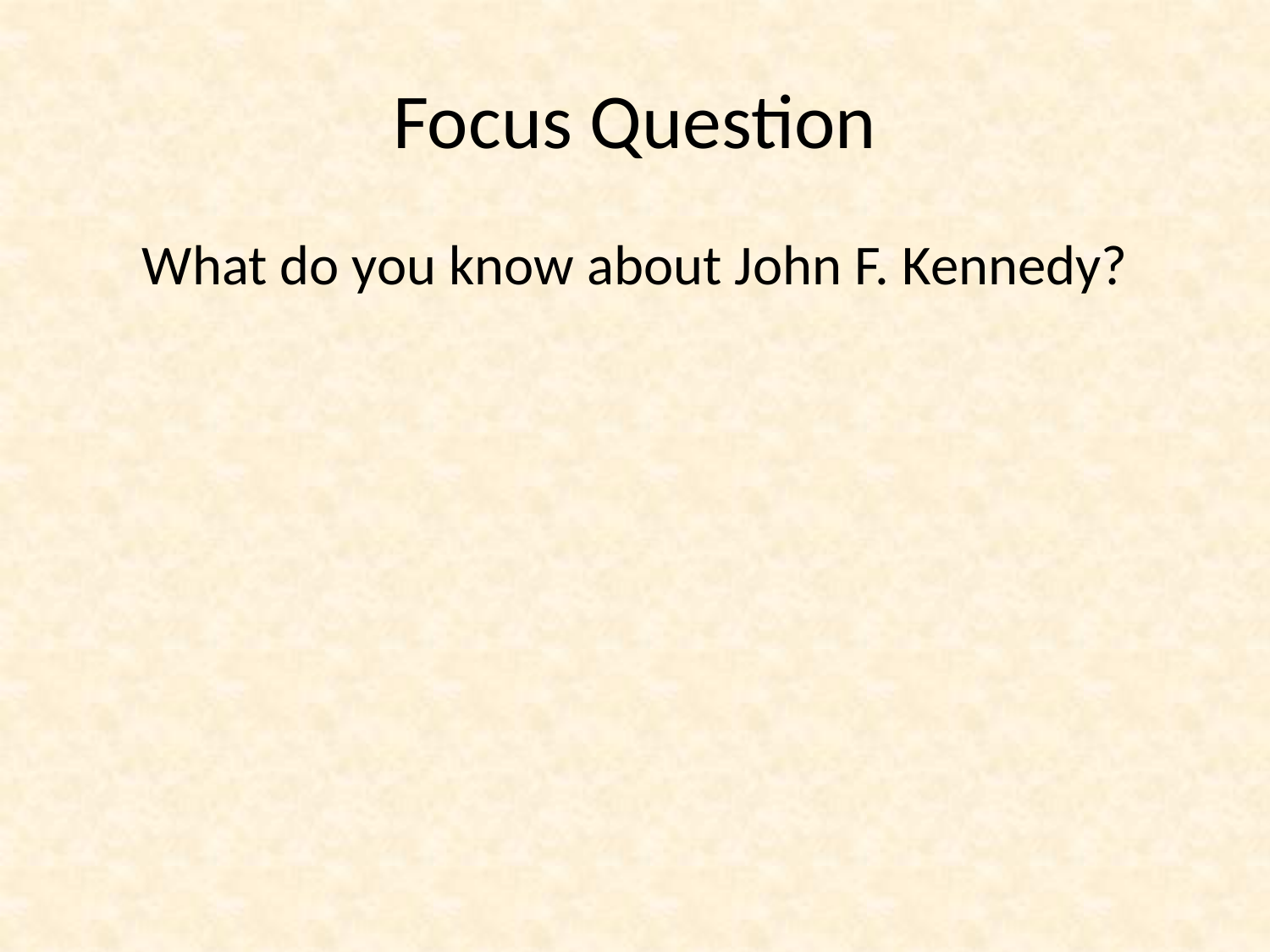

# Focus Question
What do you know about John F. Kennedy?